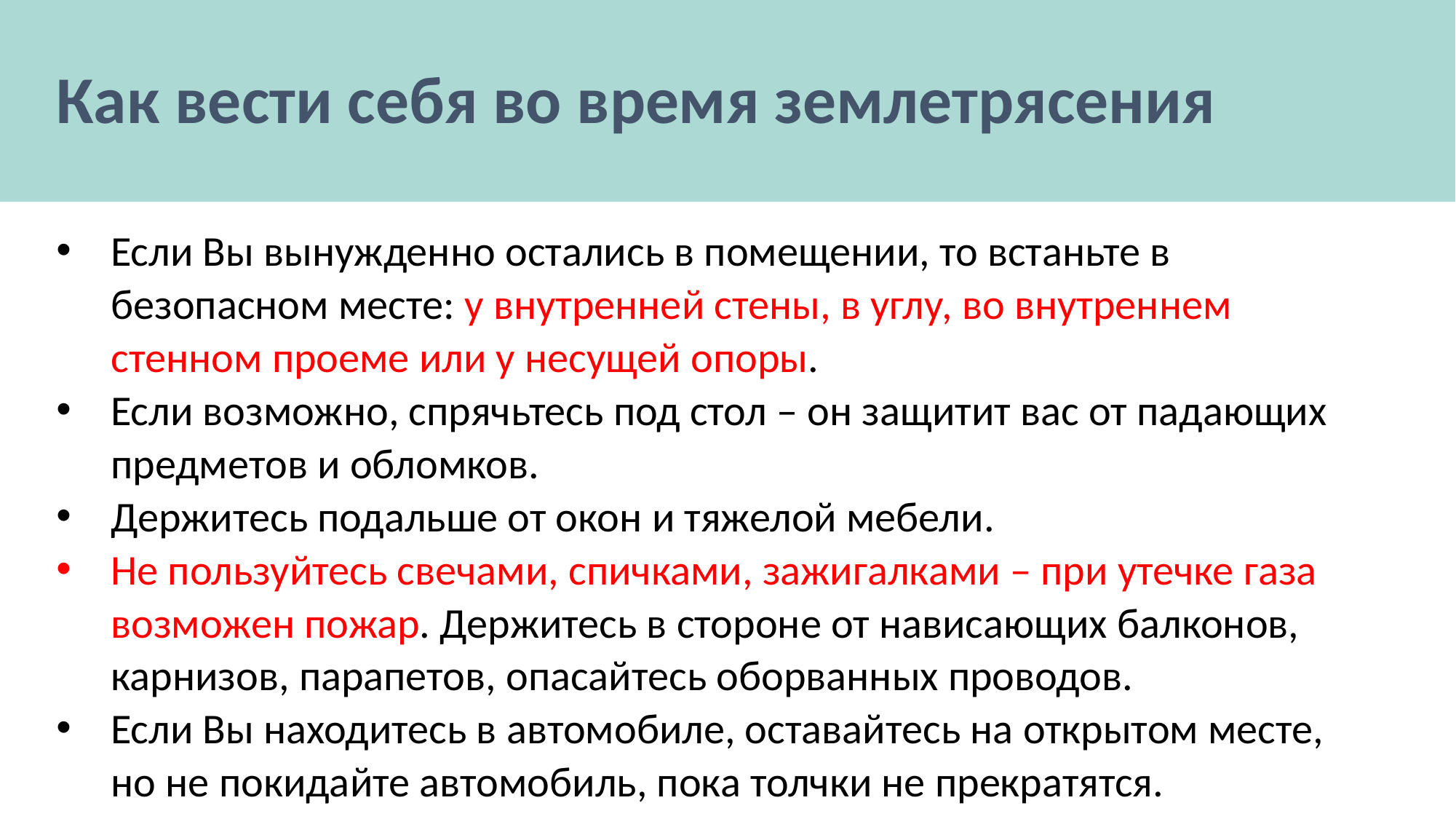

# Как вести себя во время землетрясения
Если Вы вынужденно остались в помещении, то встаньте в безопасном месте: у внутренней стены, в углу, во внутреннем стенном проеме или у несущей опоры.
Если возможно, спрячьтесь под стол – он защитит вас от падающих предметов и обломков.
Держитесь подальше от окон и тяжелой мебели.
Не пользуйтесь свечами, спичками, зажигалками – при утечке газа возможен пожар. Держитесь в стороне от нависающих балконов, карнизов, парапетов, опасайтесь оборванных проводов.
Если Вы находитесь в автомобиле, оставайтесь на открытом месте, но не покидайте автомобиль, пока толчки не прекратятся.